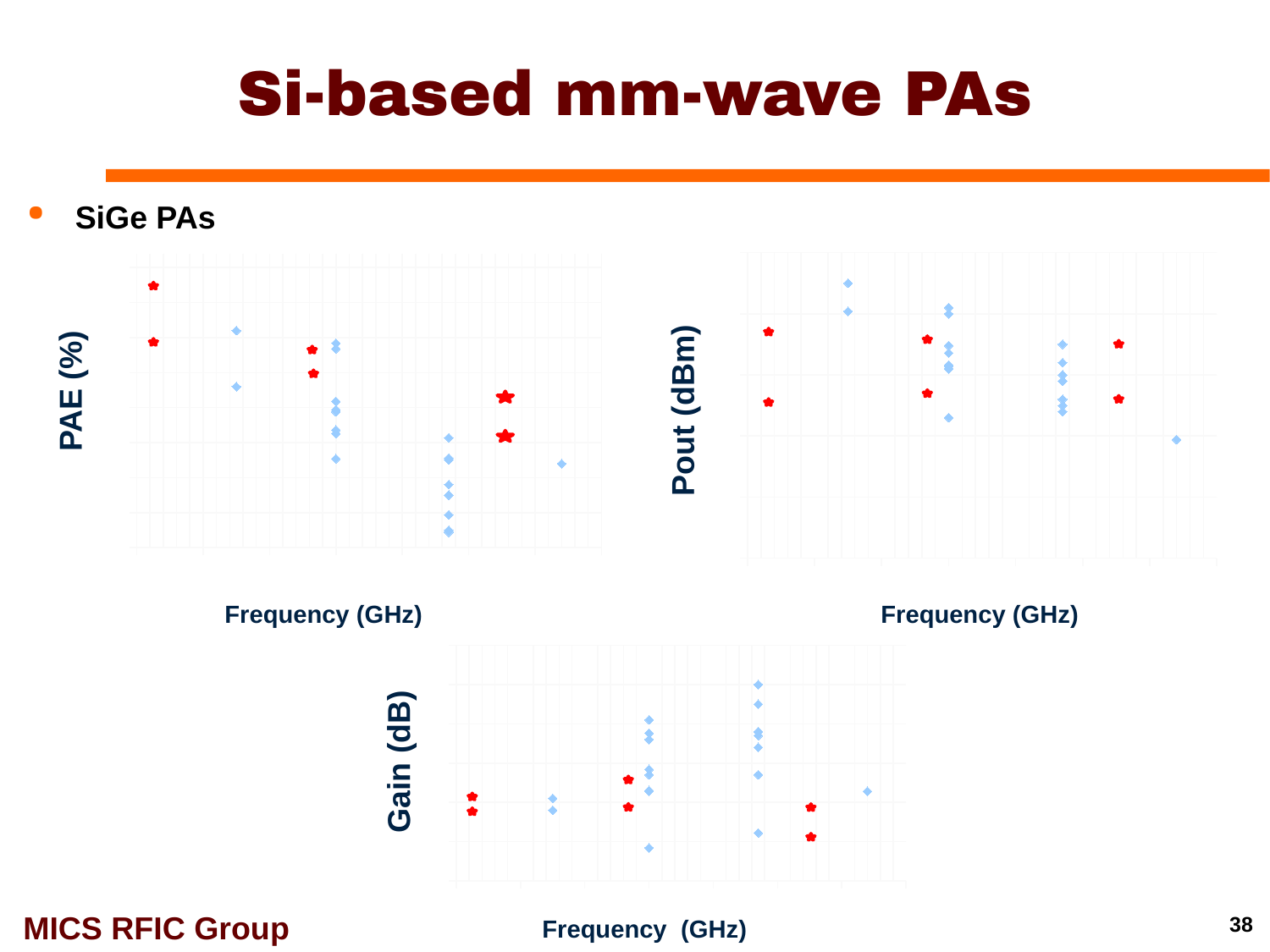

# Si-based mm-wave PAs
SiGe PAs

### Chart

| Category | Pout |
|---|---|

### Chart

| Category | PAE  |
|---|---|

PAE (%)

Pout (dBm)

Frequency (GHz)
Frequency (GHz)

### Chart

| Category | G |
|---|---|
Gain (dB)

38
Frequency  (GHz)